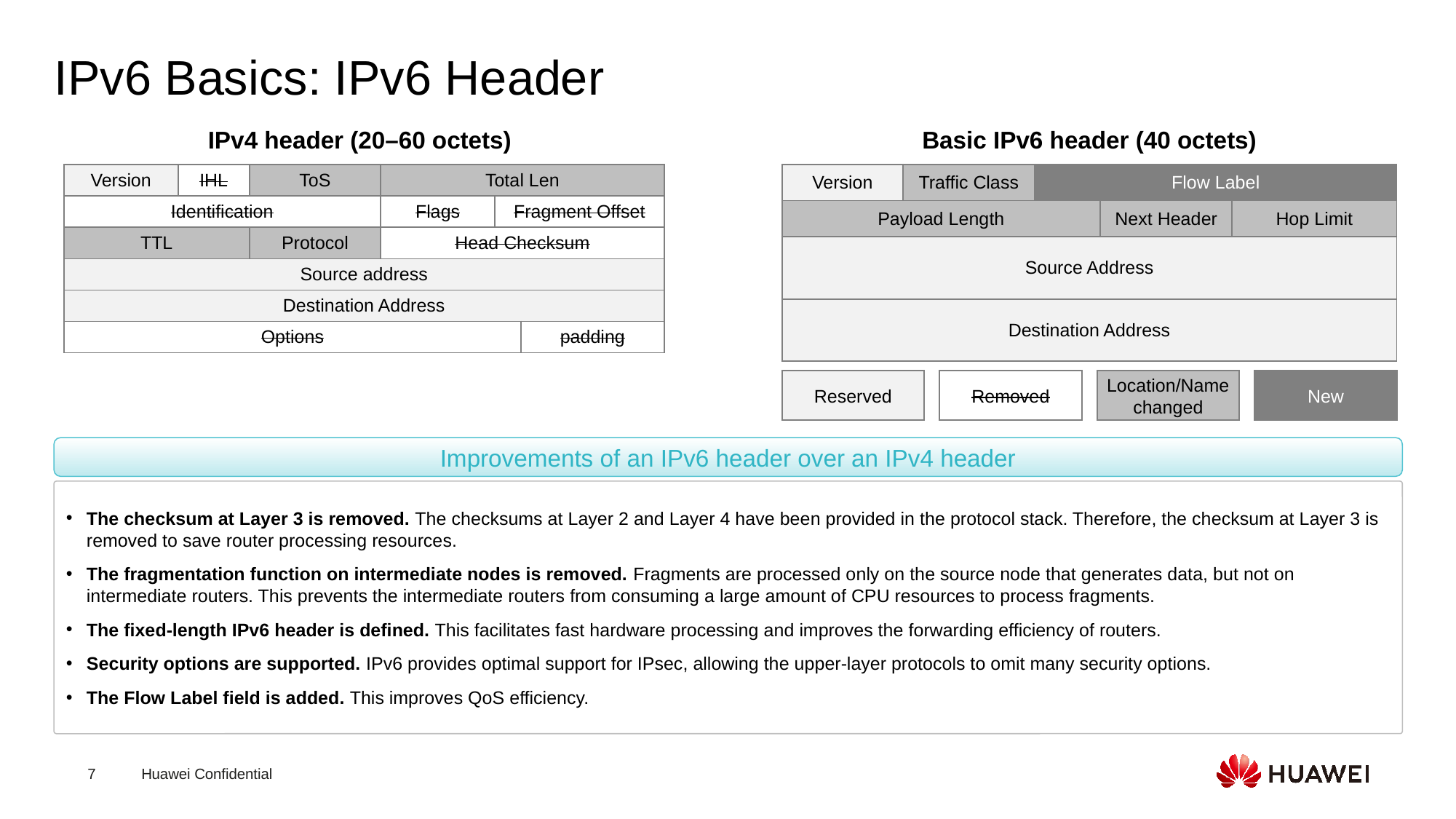

# IPv6 Basics: IPv6 Header
IPv4 header (20–60 octets)
Basic IPv6 header (40 octets)
| Version | Traffic Class | Flow Label |  |  |
| --- | --- | --- | --- | --- |
| Payload Length |  |  | Next Header | Hop Limit |
| Source Address |  |  |  |  |
| Destination Address |  |  |  |  |
| Version | IHL | ToS | Total Len |  |  |
| --- | --- | --- | --- | --- | --- |
| Identification |  |  | Flags | Fragment Offset |  |
| TTL |  | Protocol | Head Checksum |  |  |
| Source address |  |  |  |  |  |
| Destination Address |  |  |  |  |  |
| Options |  |  |  |  | padding |
Reserved
Removed
Location/Name changed
New
Improvements of an IPv6 header over an IPv4 header
The checksum at Layer 3 is removed. The checksums at Layer 2 and Layer 4 have been provided in the protocol stack. Therefore, the checksum at Layer 3 is removed to save router processing resources.
The fragmentation function on intermediate nodes is removed. Fragments are processed only on the source node that generates data, but not on intermediate routers. This prevents the intermediate routers from consuming a large amount of CPU resources to process fragments.
The fixed-length IPv6 header is defined. This facilitates fast hardware processing and improves the forwarding efficiency of routers.
Security options are supported. IPv6 provides optimal support for IPsec, allowing the upper-layer protocols to omit many security options.
The Flow Label field is added. This improves QoS efficiency.